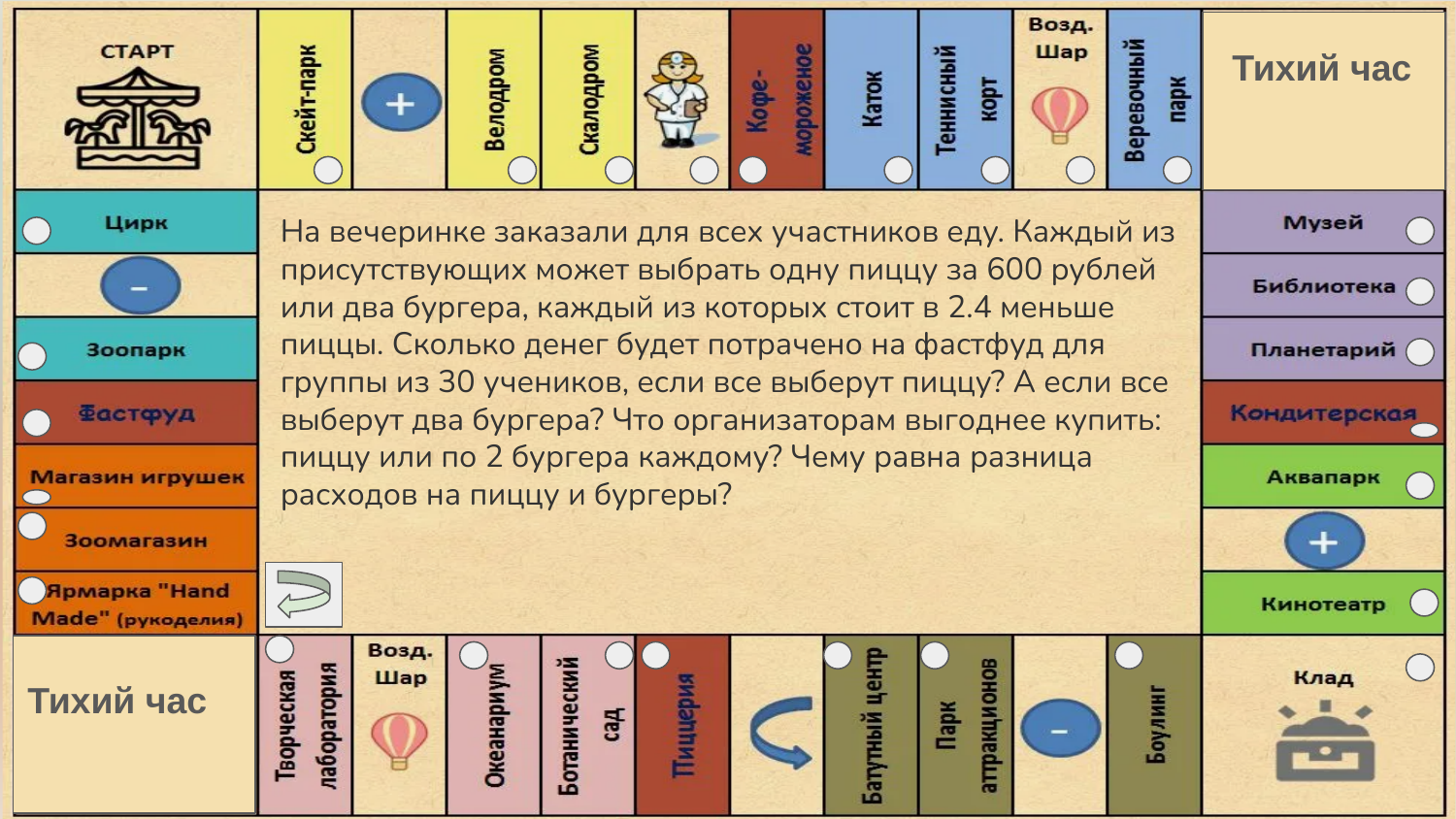

Тихий час

На вечеринке заказали для всех участников еду. Каждый из присутствующих может выбрать одну пиццу за 600 рублей или два бургера, каждый из которых стоит в 2.4 меньше пиццы. Сколько денег будет потрачено на фастфуд для группы из 30 учеников, если все выберут пиццу? А если все выберут два бургера? Что организаторам выгоднее купить: пиццу или по 2 бургера каждому? Чему равна разница расходов на пиццу и бургеры?

Тихий час